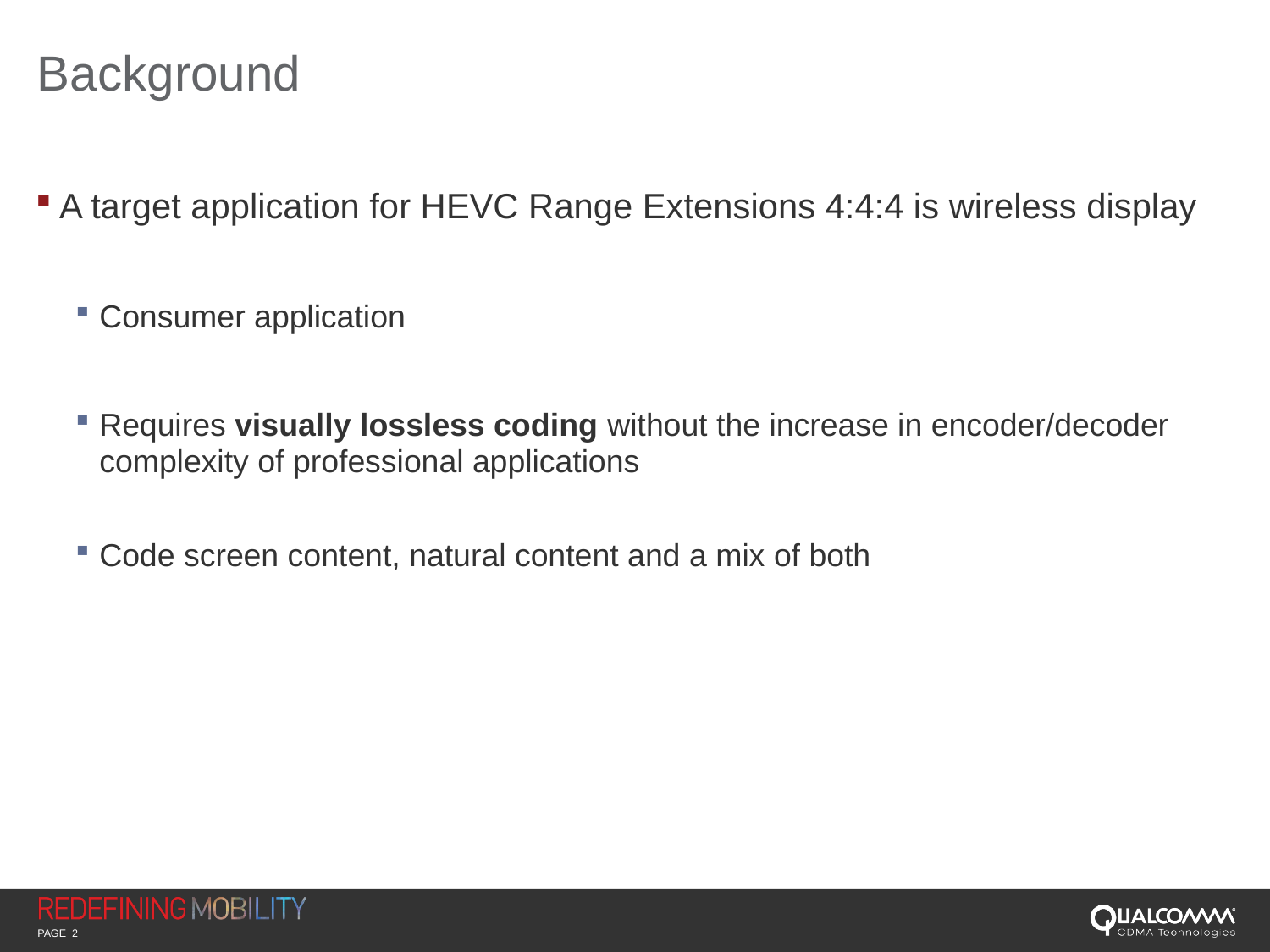

# Background

A target application for HEVC Range Extensions 4:4:4 is wireless display

Consumer application

Requires visually lossless coding without the increase in encoder/decoder complexity of professional applications

Code screen content, natural content and a mix of both